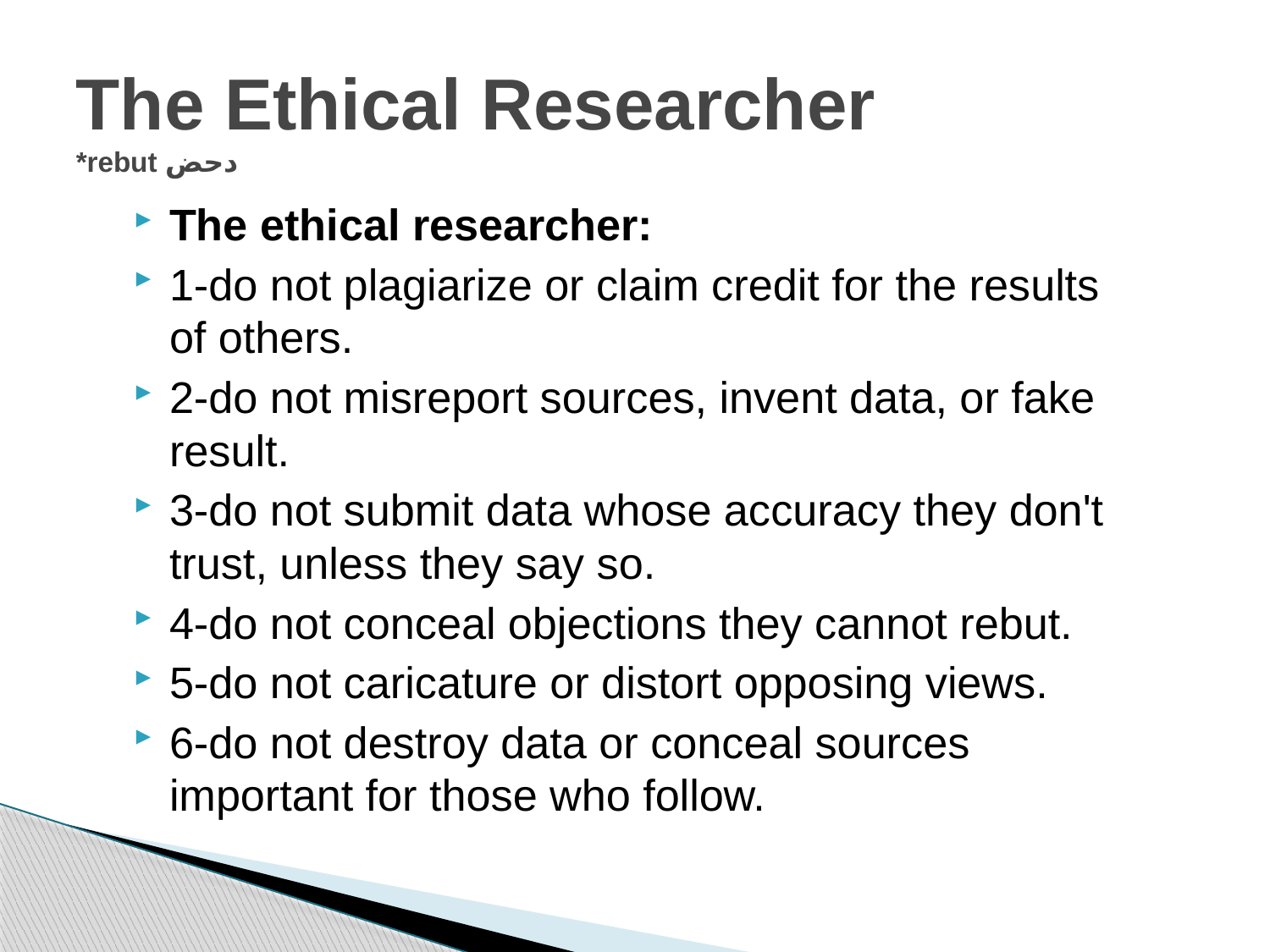

# The Ethical Researcher *rebut دحض
The ethical researcher:
1-do not plagiarize or claim credit for the results of others.
2-do not misreport sources, invent data, or fake result.
3-do not submit data whose accuracy they don't trust, unless they say so.
4-do not conceal objections they cannot rebut.
5-do not caricature or distort opposing views.
6-do not destroy data or conceal sources important for those who follow.